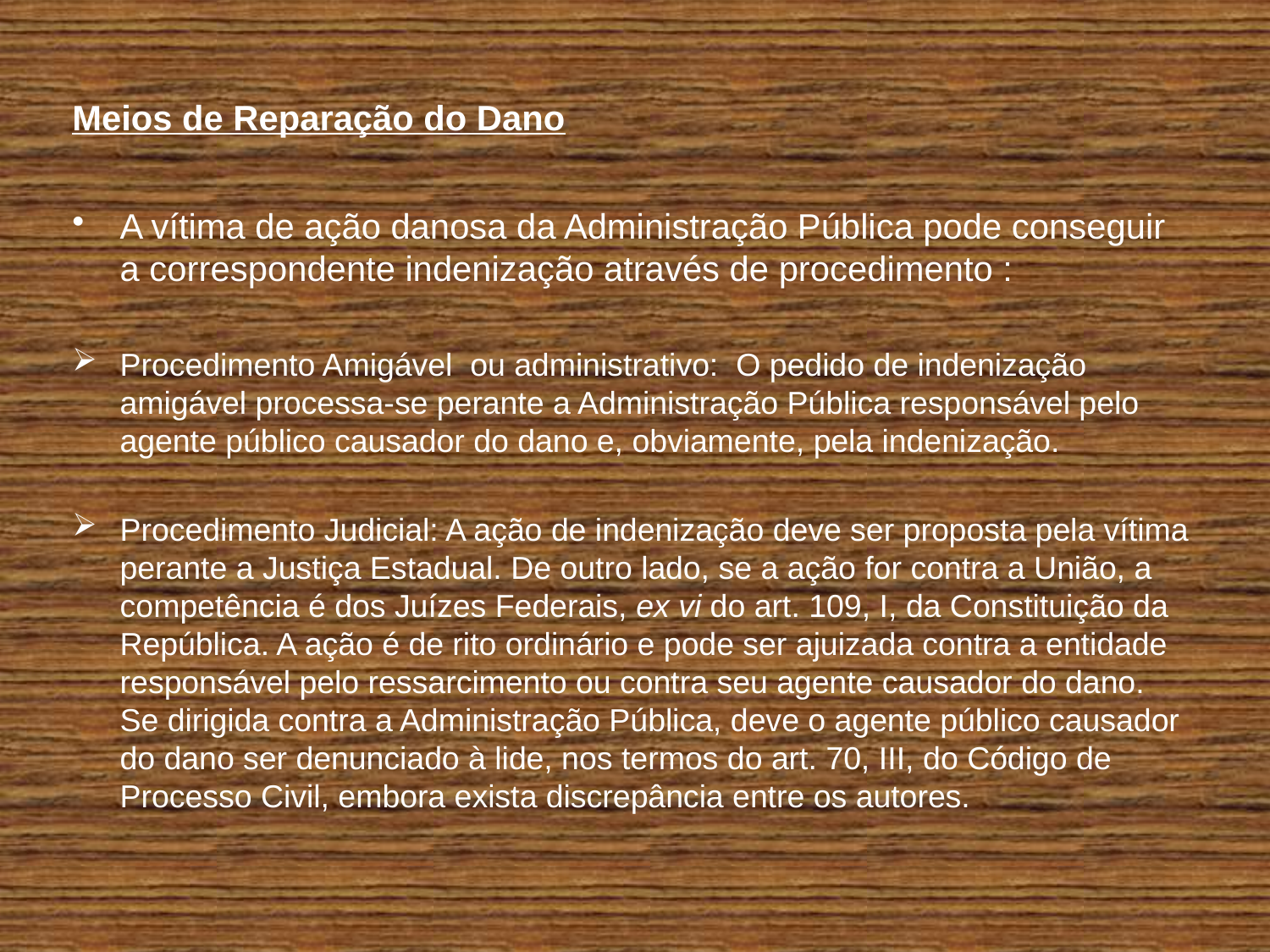

Meios de Reparação do Dano

A vítima de ação danosa da Administração Pública pode conseguir a correspondente indenização através de procedimento :

Procedimento Amigável  ou administrativo:  O pedido de indenização amigável processa-se perante a Administração Pública responsável pelo agente público causador do dano e, obviamente, pela indenização.

Procedimento Judicial: A ação de indenização deve ser proposta pela vítima perante a Justiça Estadual. De outro lado, se a ação for contra a União, a competência é dos Juízes Federais, ex vi do art. 109, I, da Constituição da República. A ação é de rito ordinário e pode ser ajuizada contra a entidade responsável pelo ressarcimento ou contra seu agente causador do dano. Se dirigida contra a Administração Pública, deve o agente público causador do dano ser denunciado à lide, nos termos do art. 70, III, do Código de Processo Civil, embora exista discrepância entre os autores.